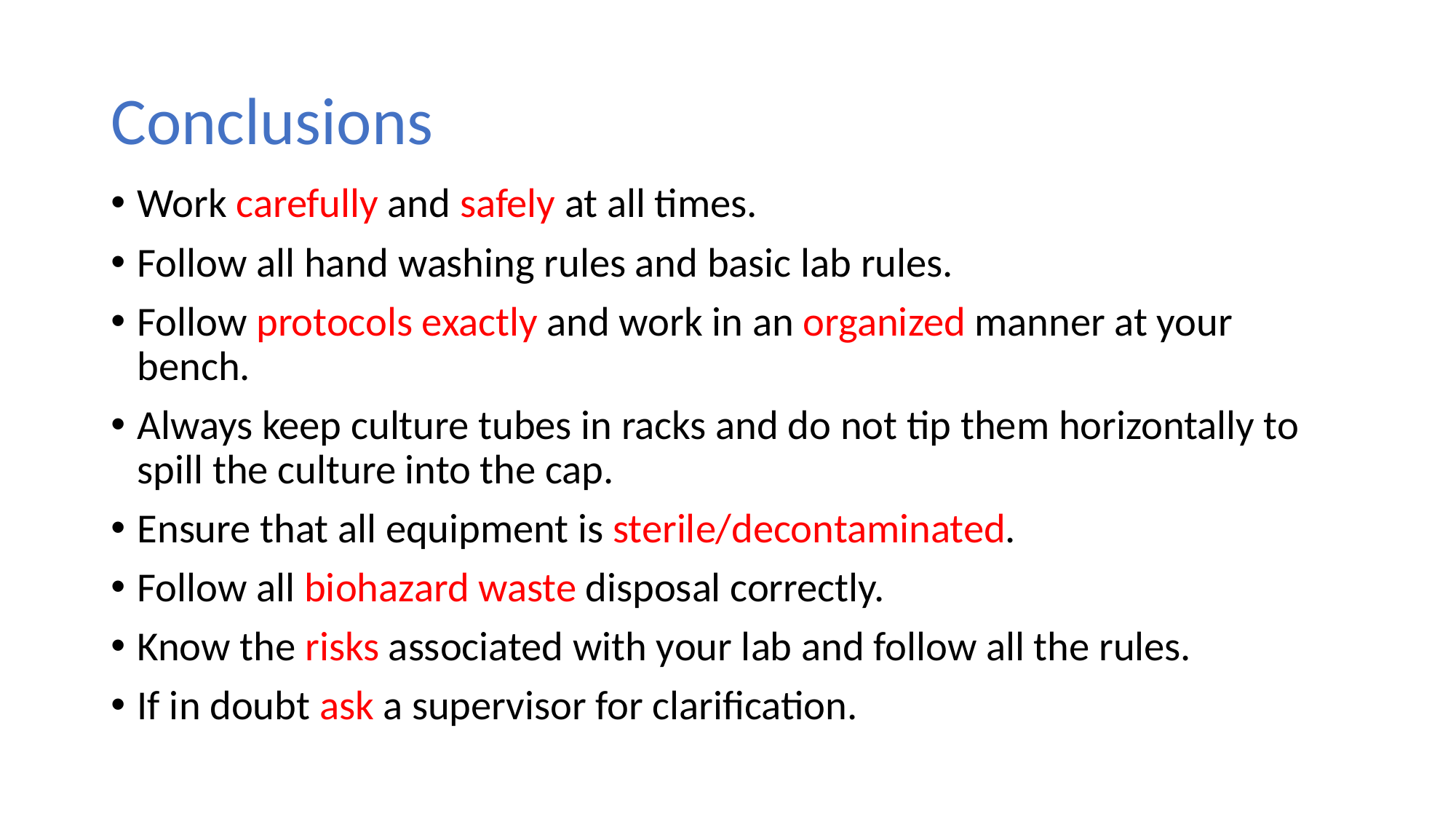

# Conclusions
Work carefully and safely at all times.
Follow all hand washing rules and basic lab rules.
Follow protocols exactly and work in an organized manner at your bench.
Always keep culture tubes in racks and do not tip them horizontally to spill the culture into the cap.
Ensure that all equipment is sterile/decontaminated.
Follow all biohazard waste disposal correctly.
Know the risks associated with your lab and follow all the rules.
If in doubt ask a supervisor for clarification.